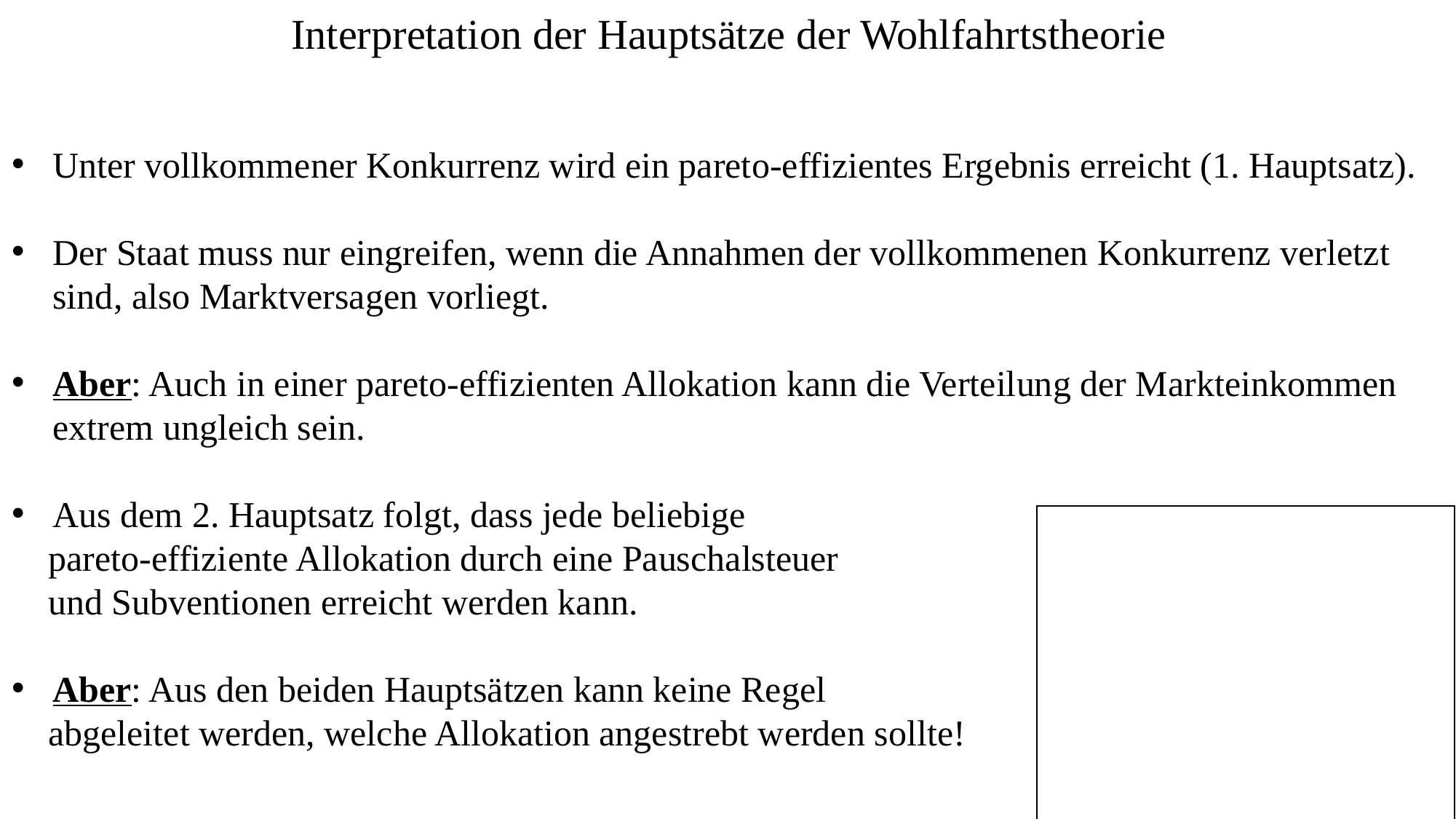

Interpretation der Hauptsätze der Wohlfahrtstheorie
Unter vollkommener Konkurrenz wird ein pareto-effizientes Ergebnis erreicht (1. Hauptsatz).

Der Staat muss nur eingreifen, wenn die Annahmen der vollkommenen Konkurrenz verletzt sind, also Marktversagen vorliegt.

Aber: Auch in einer pareto-effizienten Allokation kann die Verteilung der Markteinkommen extrem ungleich sein.

Aus dem 2. Hauptsatz folgt, dass jede beliebige
    pareto-effiziente Allokation durch eine Pauschalsteuer
    und Subventionen erreicht werden kann.

Aber: Aus den beiden Hauptsätzen kann keine Regel
    abgeleitet werden, welche Allokation angestrebt werden sollte!